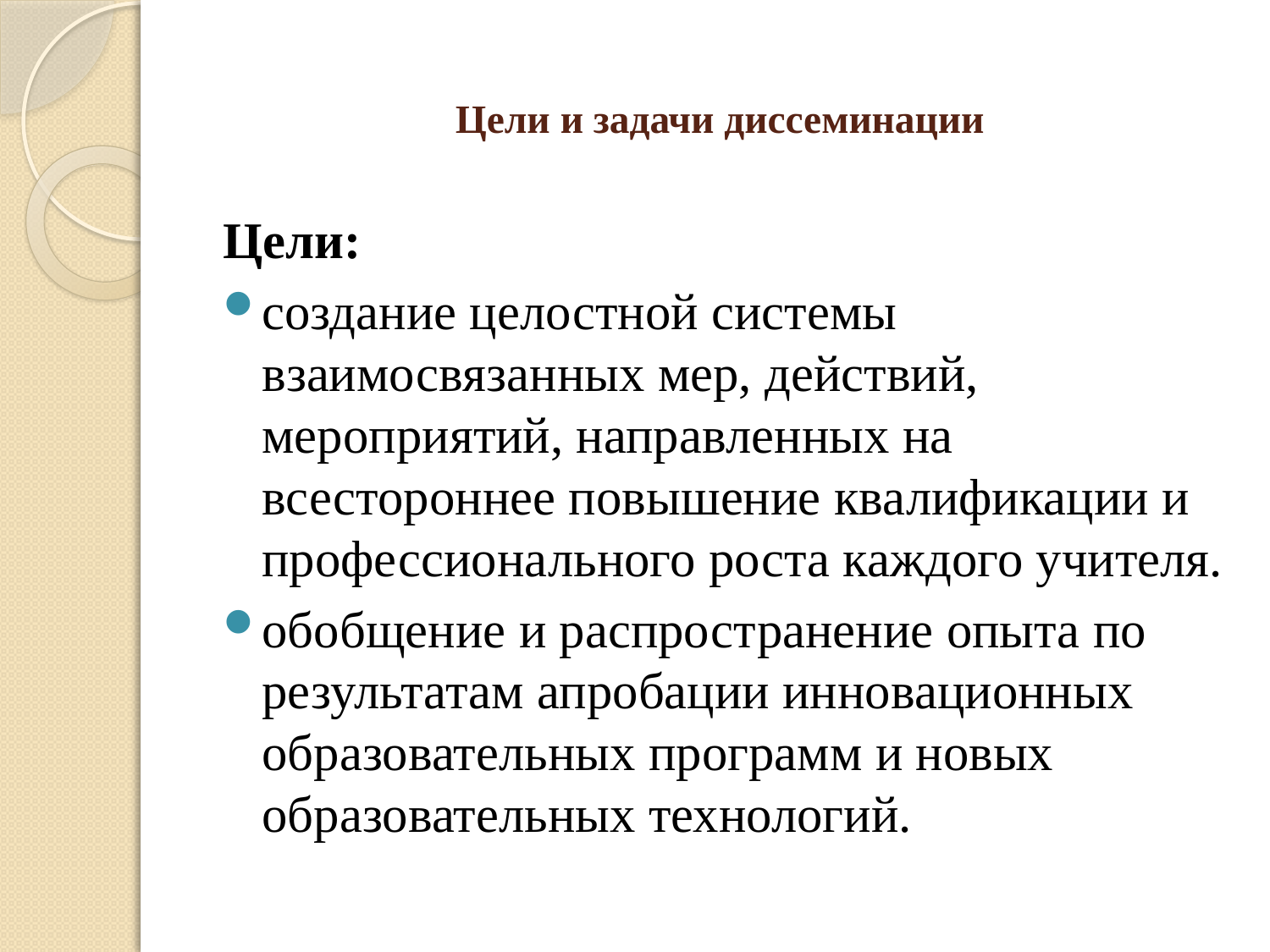

# Цели и задачи диссеминации
Цели:
создание целостной системы взаимосвязанных мер, действий, мероприятий, направленных на всестороннее повышение квалификации и профессионального роста каждого учителя.
обобщение и распространение опыта по результатам апробации инновационных образовательных программ и новых образовательных технологий.